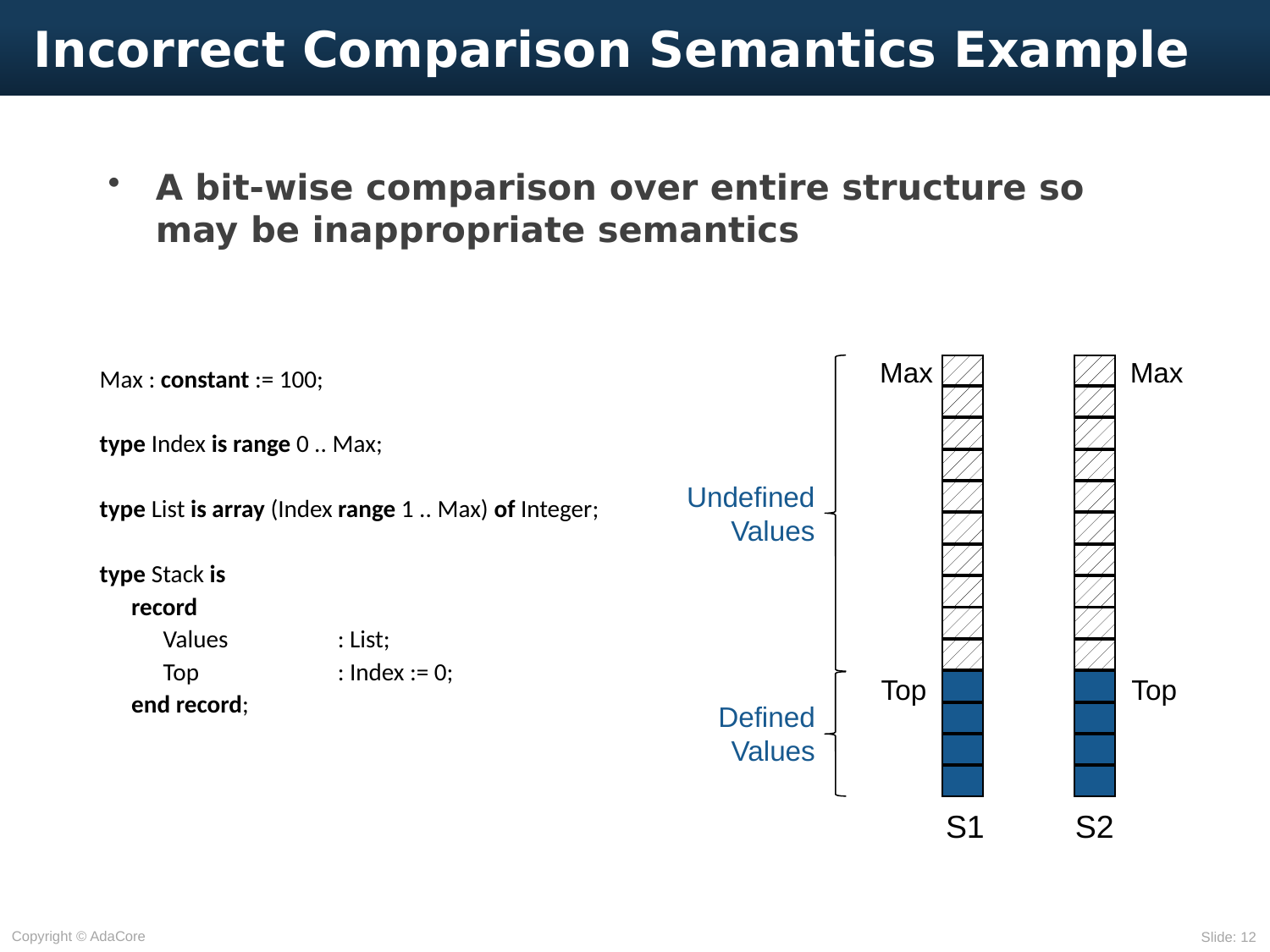

# Incorrect Comparison Semantics Example
A bit-wise comparison over entire structure so may be inappropriate semantics
Max
Max

Undefined
Values

Top
Top

Defined
Values

S1
S2
Max : constant := 100;

type Index is range 0 .. Max;

type List is array (Index range 1 .. Max) of Integer;

type Stack is
record
Values	: List;
Top	: Index := 0;
end record;